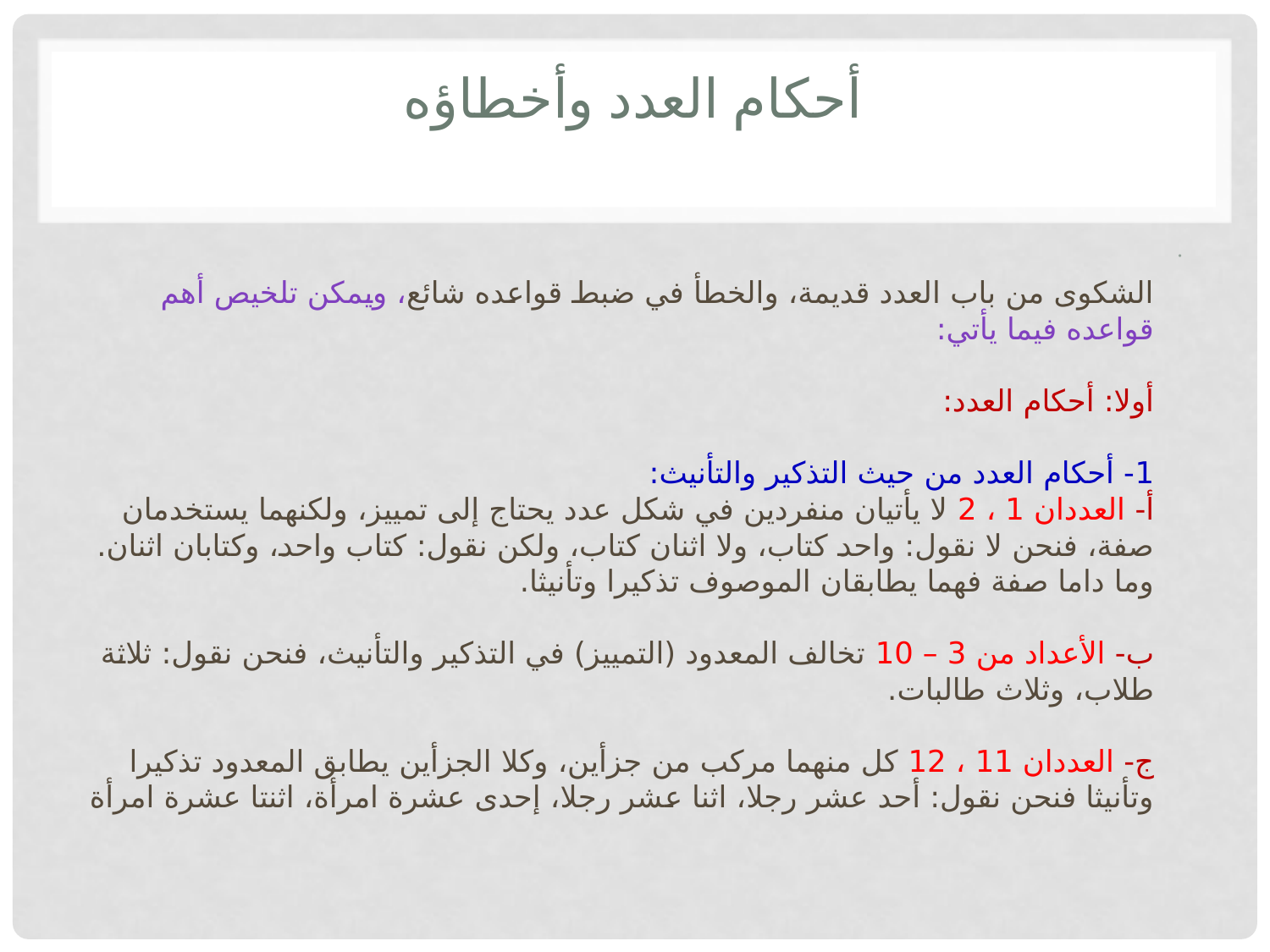

# أحكام العدد وأخطاؤه
الشكوى من باب العدد قديمة، والخطأ في ضبط قواعده شائع، ويمكن تلخيص أهم قواعده فيما يأتي:
أولا: أحكام العدد:
1- أحكام العدد من حيث التذكير والتأنيث:
أ- العددان 1 ، 2 لا يأتيان منفردين في شكل عدد يحتاج إلى تمييز، ولكنهما يستخدمان صفة، فنحن لا نقول: واحد كتاب، ولا اثنان كتاب، ولكن نقول: كتاب واحد، وكتابان اثنان. وما داما صفة فهما يطابقان الموصوف تذكيرا وتأنيثا.
ب- الأعداد من 3 – 10 تخالف المعدود (التمييز) في التذكير والتأنيث، فنحن نقول: ثلاثة طلاب، وثلاث طالبات.
ج- العددان 11 ، 12 كل منهما مركب من جزأين، وكلا الجزأين يطابق المعدود تذكيرا وتأنيثا فنحن نقول: أحد عشر رجلا، اثنا عشر رجلا، إحدى عشرة امرأة، اثنتا عشرة امرأة